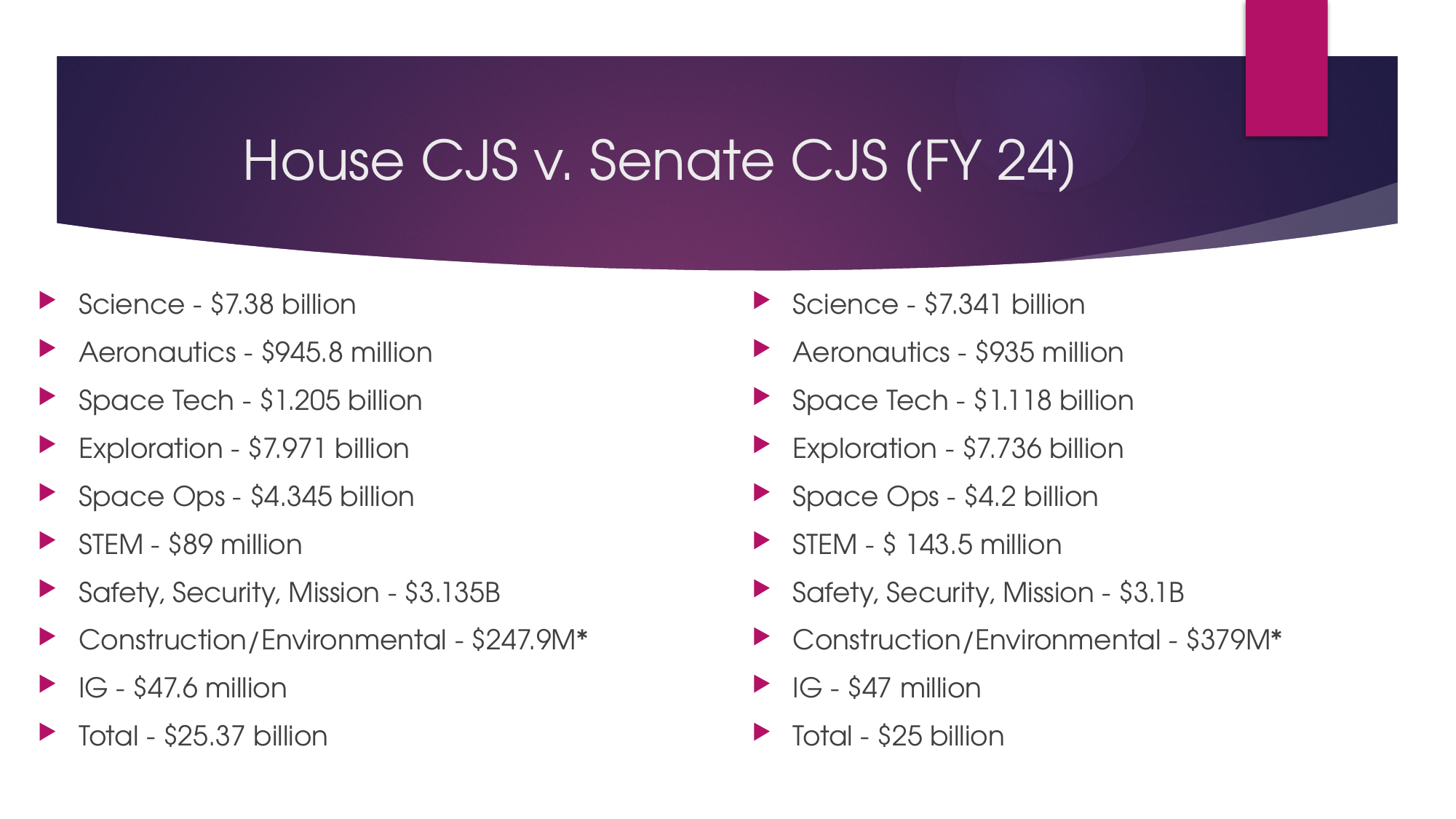

# House CJS v. Senate CJS (FY 24)
Science - $7.38 billion
Aeronautics - $945.8 million
Space Tech - $1.205 billion
Exploration - $7.971 billion
Space Ops - $4.345 billion
STEM - $89 million
Safety, Security, Mission - $3.135B
Construction/Environmental - $247.9M*
IG - $47.6 million
Total - $25.37 billion

Science - $7.341 billion
Aeronautics - $935 million
Space Tech - $1.118 billion
Exploration - $7.736 billion
Space Ops - $4.2 billion
STEM - $ 143.5 million
Safety, Security, Mission - $3.1B
Construction/Environmental - $379M*
IG - $47 million
Total - $25 billion